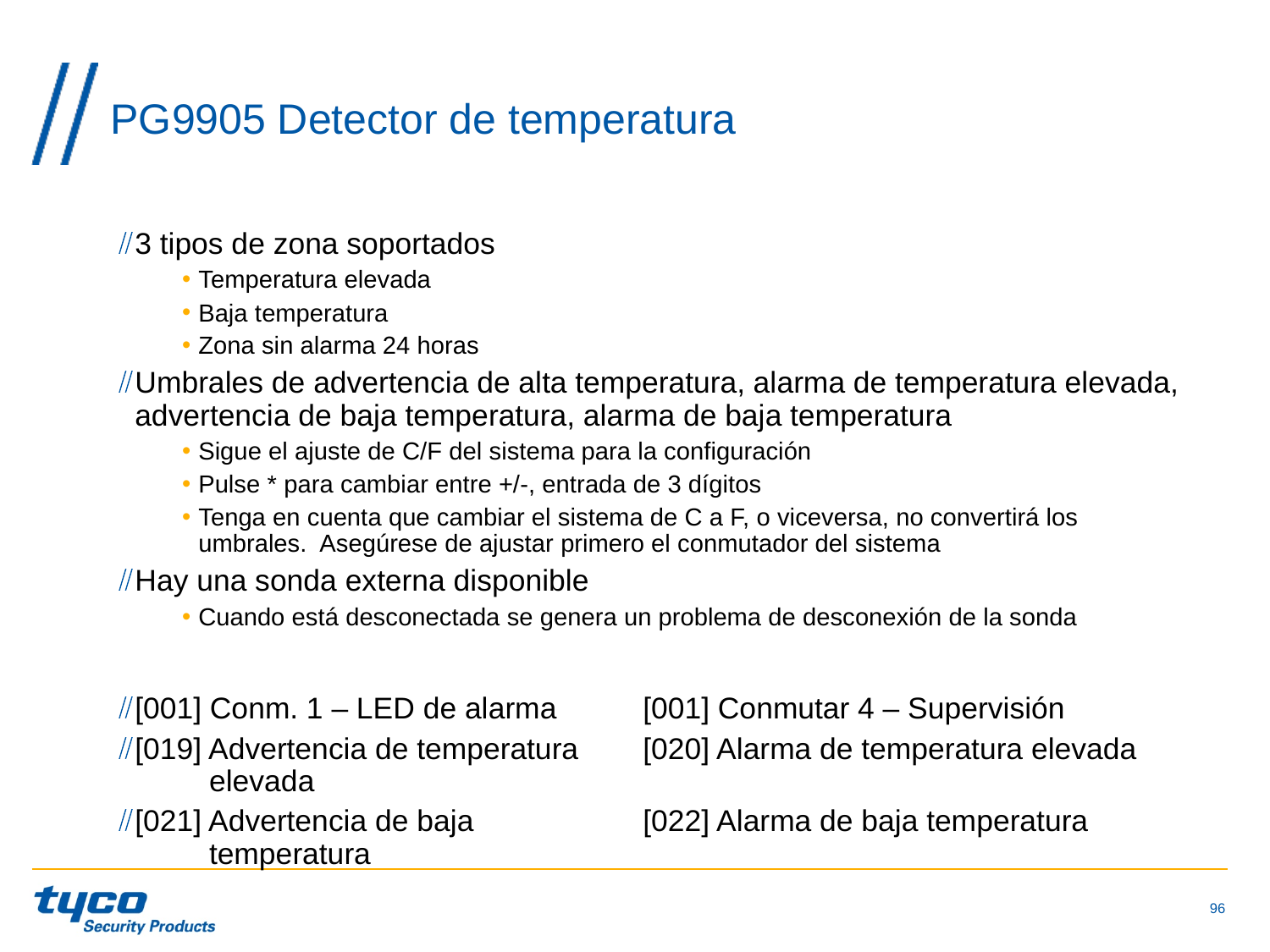

# PG9905 Detector de temperatura
3 tipos de zona soportados
Temperatura elevada
Baja temperatura
Zona sin alarma 24 horas
Umbrales de advertencia de alta temperatura, alarma de temperatura elevada, advertencia de baja temperatura, alarma de baja temperatura
Sigue el ajuste de C/F del sistema para la configuración
Pulse * para cambiar entre +/-, entrada de 3 dígitos
Tenga en cuenta que cambiar el sistema de C a F, o viceversa, no convertirá los umbrales.  Asegúrese de ajustar primero el conmutador del sistema
Hay una sonda externa disponible
Cuando está desconectada se genera un problema de desconexión de la sonda

[001] Conm. 1 – LED de alarma	[001] Conmutar 4 – Supervisión
[019] Advertencia de temperatura 	[020] Alarma de temperatura elevada
         elevada
[021] Advertencia de baja 		[022] Alarma de baja temperatura
         temperatura

96